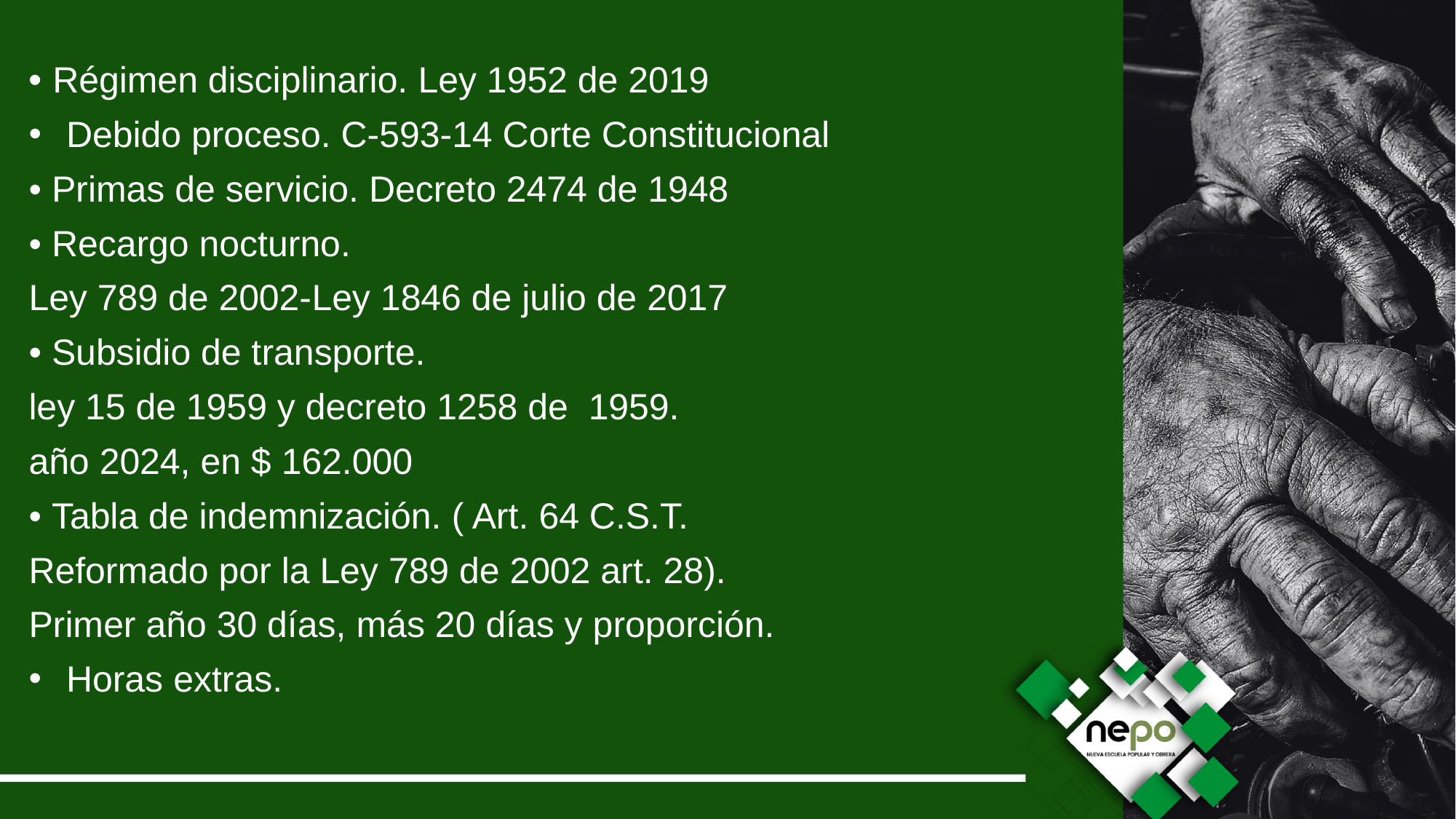

• Régimen disciplinario. Ley 1952 de 2019
 Debido proceso. C-593-14 Corte Constitucional
• Primas de servicio. Decreto 2474 de 1948
• Recargo nocturno.
Ley 789 de 2002-Ley 1846 de julio de 2017
• Subsidio de transporte.
ley 15 de 1959 y decreto 1258 de  1959.
año 2024, en $ 162.000
• Tabla de indemnización. ( Art. 64 C.S.T.
Reformado por la Ley 789 de 2002 art. 28).
Primer año 30 días, más 20 días y proporción.
 Horas extras.